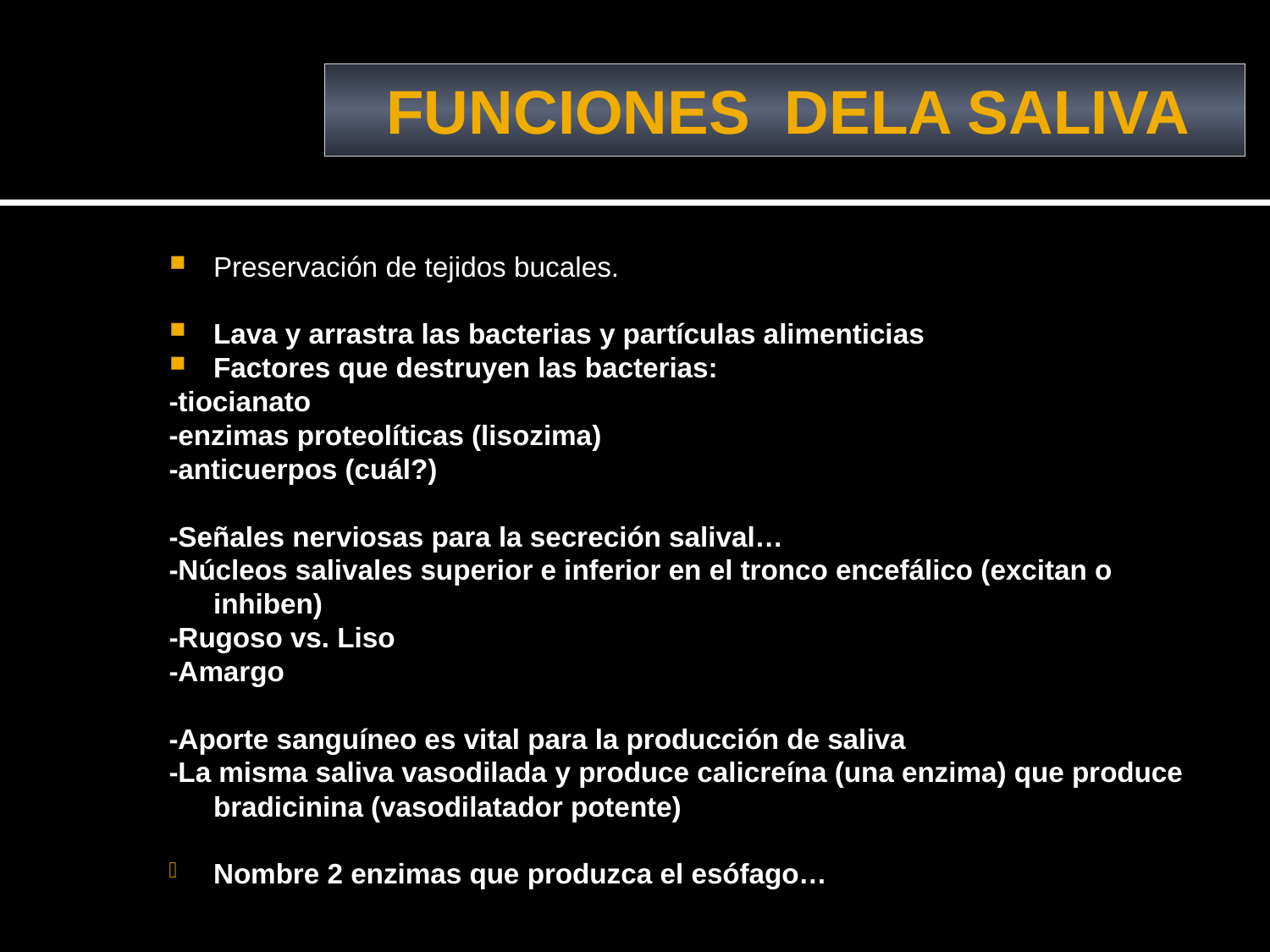

# FUNCIONES  DELA SALIVA
Preservación de tejidos bucales.

Lava y arrastra las bacterias y partículas alimenticias
Factores que destruyen las bacterias:
-tiocianato
-enzimas proteolíticas (lisozima)
-anticuerpos (cuál?)

-Señales nerviosas para la secreción salival…
-Núcleos salivales superior e inferior en el tronco encefálico (excitan o inhiben)
-Rugoso vs. Liso
-Amargo

-Aporte sanguíneo es vital para la producción de saliva
-La misma saliva vasodilada y produce calicreína (una enzima) que produce bradicinina (vasodilatador potente)

Nombre 2 enzimas que produzca el esófago…